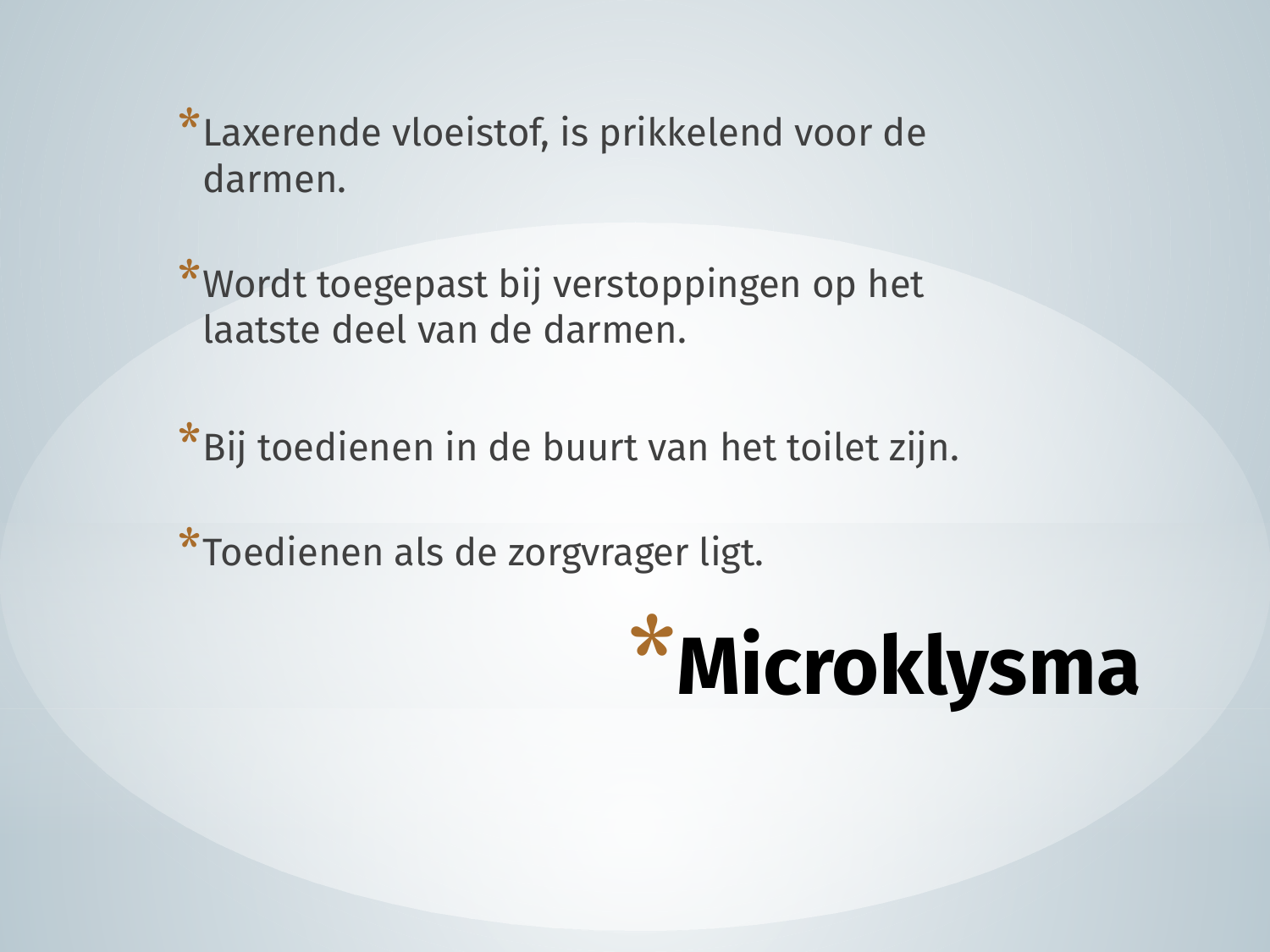

Laxerende vloeistof, is prikkelend voor de darmen.
Wordt toegepast bij verstoppingen op het laatste deel van de darmen.

Bij toedienen in de buurt van het toilet zijn.
Toedienen als de zorgvrager ligt.
# Microklysma